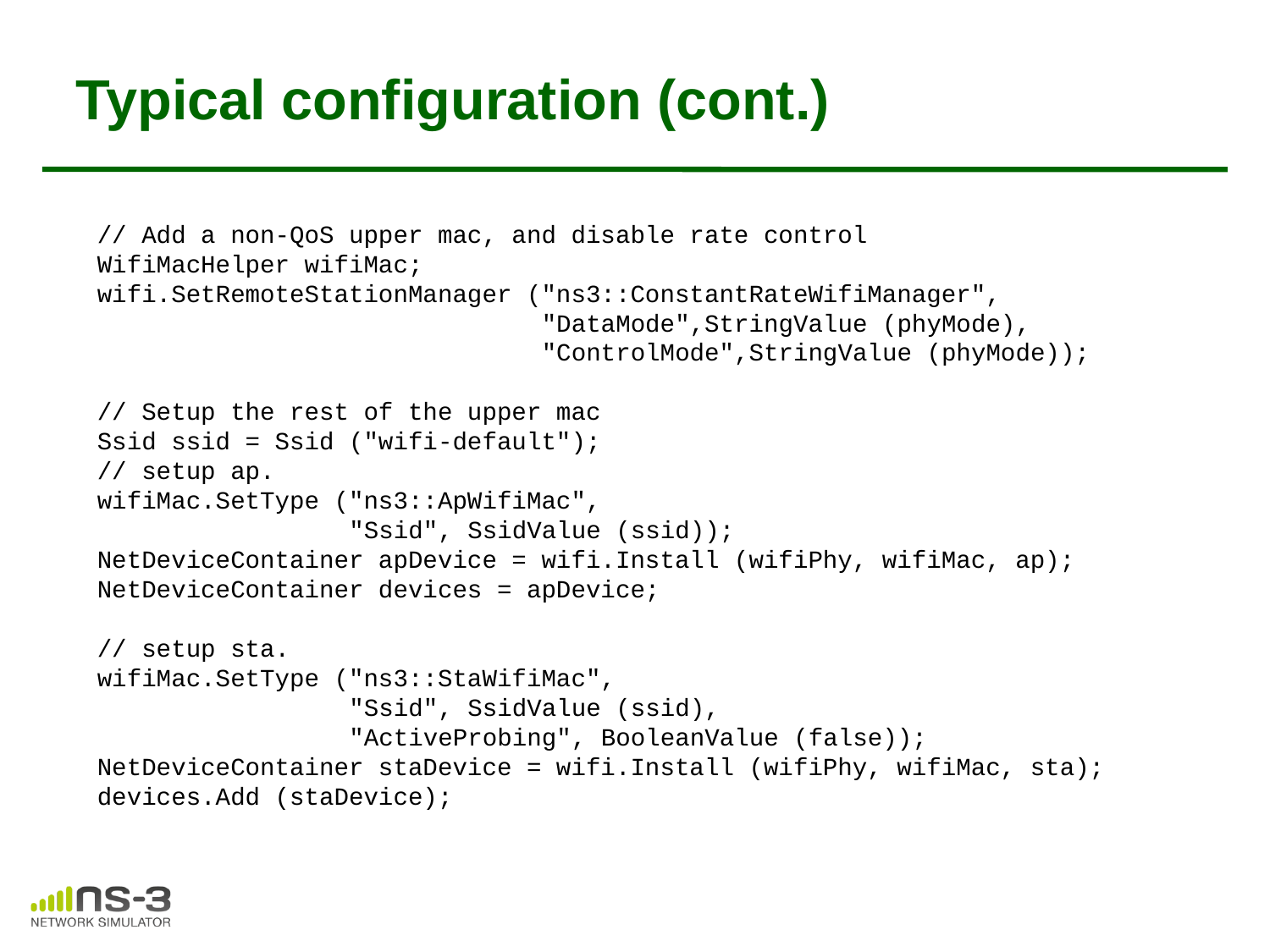

# Typical configuration (cont.)
// Add a non-QoS upper mac, and disable rate control
WifiMacHelper wifiMac;
wifi.SetRemoteStationManager ("ns3::ConstantRateWifiManager",
                              "DataMode",StringValue (phyMode),
                              "ControlMode",StringValue (phyMode));

// Setup the rest of the upper mac
Ssid ssid = Ssid ("wifi-default");
// setup ap.
wifiMac.SetType ("ns3::ApWifiMac",
                 "Ssid", SsidValue (ssid));
NetDeviceContainer apDevice = wifi.Install (wifiPhy, wifiMac, ap);
NetDeviceContainer devices = apDevice;

// setup sta.
wifiMac.SetType ("ns3::StaWifiMac",
                 "Ssid", SsidValue (ssid),
                 "ActiveProbing", BooleanValue (false));
NetDeviceContainer staDevice = wifi.Install (wifiPhy, wifiMac, sta);
devices.Add (staDevice);